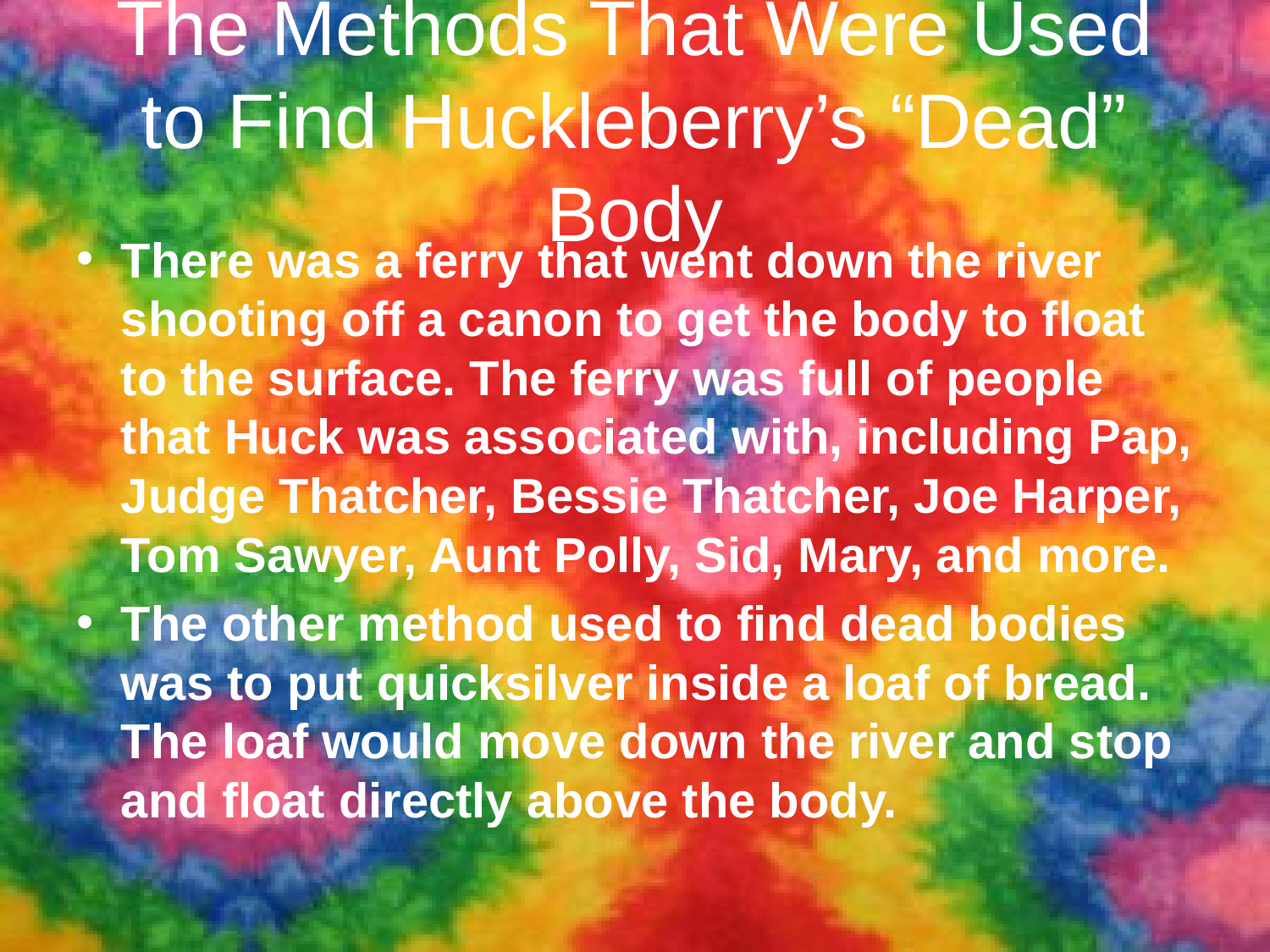

# The Methods That Were Used to Find Huckleberry’s “Dead” Body
There was a ferry that went down the river shooting off a canon to get the body to float to the surface. The ferry was full of people that Huck was associated with, including Pap, Judge Thatcher, Bessie Thatcher, Joe Harper, Tom Sawyer, Aunt Polly, Sid, Mary, and more.
The other method used to find dead bodies was to put quicksilver inside a loaf of bread. The loaf would move down the river and stop and float directly above the body.